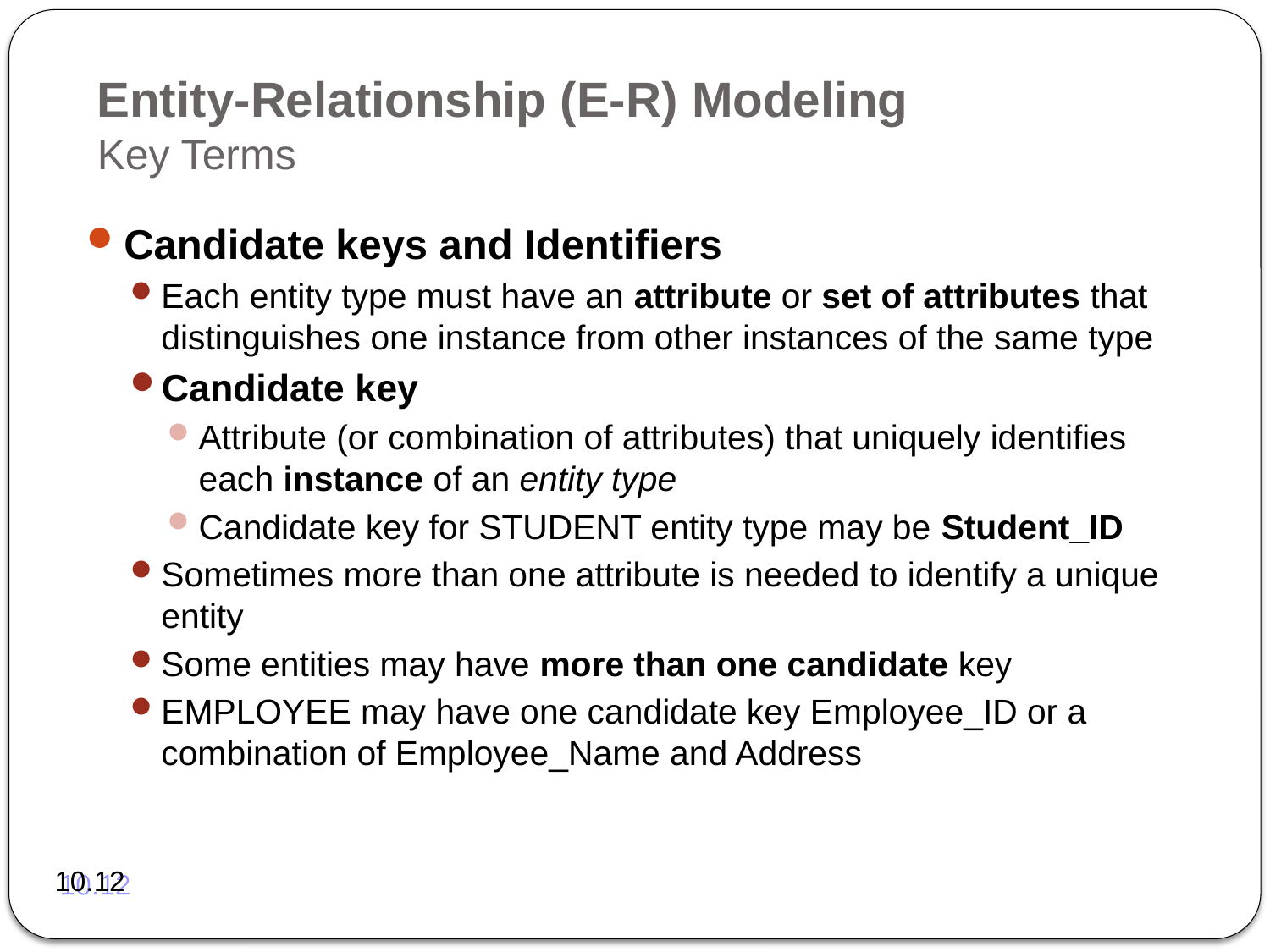

# Entity-Relationship (E-R) Modeling Key Terms
Candidate keys and Identifiers
Each entity type must have an attribute or set of attributes that distinguishes one instance from other instances of the same type
Candidate key
Attribute (or combination of attributes) that uniquely identifies each instance of an entity type
Candidate key for STUDENT entity type may be Student_ID
Sometimes more than one attribute is needed to identify a unique entity
Some entities may have more than one candidate key
EMPLOYEE may have one candidate key Employee_ID or a combination of Employee_Name and Address

10.12